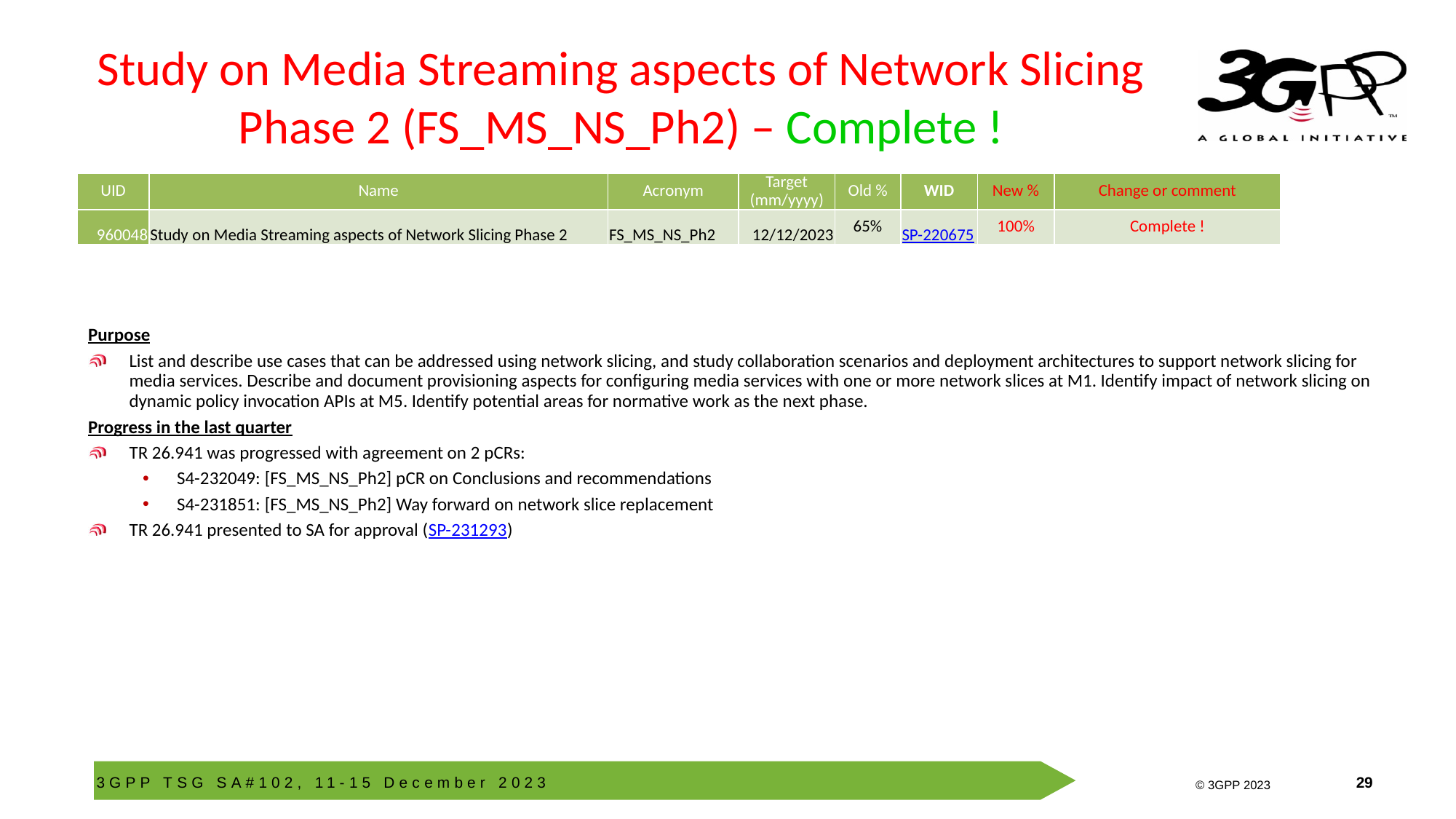

# Study on Media Streaming aspects of Network Slicing Phase 2 (FS_MS_NS_Ph2) – Complete !
| UID | Name | Acronym | Target (mm/yyyy) | Old % | WID | New % | Change or comment |
| --- | --- | --- | --- | --- | --- | --- | --- |
| 960048 | Study on Media Streaming aspects of Network Slicing Phase 2 | FS\_MS\_NS\_Ph2 | 12/12/2023 | 65% | SP-220675 | 100% | Complete ! |
Purpose
List and describe use cases that can be addressed using network slicing, and study collaboration scenarios and deployment architectures to support network slicing for media services. Describe and document provisioning aspects for configuring media services with one or more network slices at M1. Identify impact of network slicing on dynamic policy invocation APIs at M5. Identify potential areas for normative work as the next phase.
Progress in the last quarter
TR 26.941 was progressed with agreement on 2 pCRs:
S4-232049: [FS_MS_NS_Ph2] pCR on Conclusions and recommendations
S4-231851: [FS_MS_NS_Ph2] Way forward on network slice replacement
TR 26.941 presented to SA for approval (SP-231293)